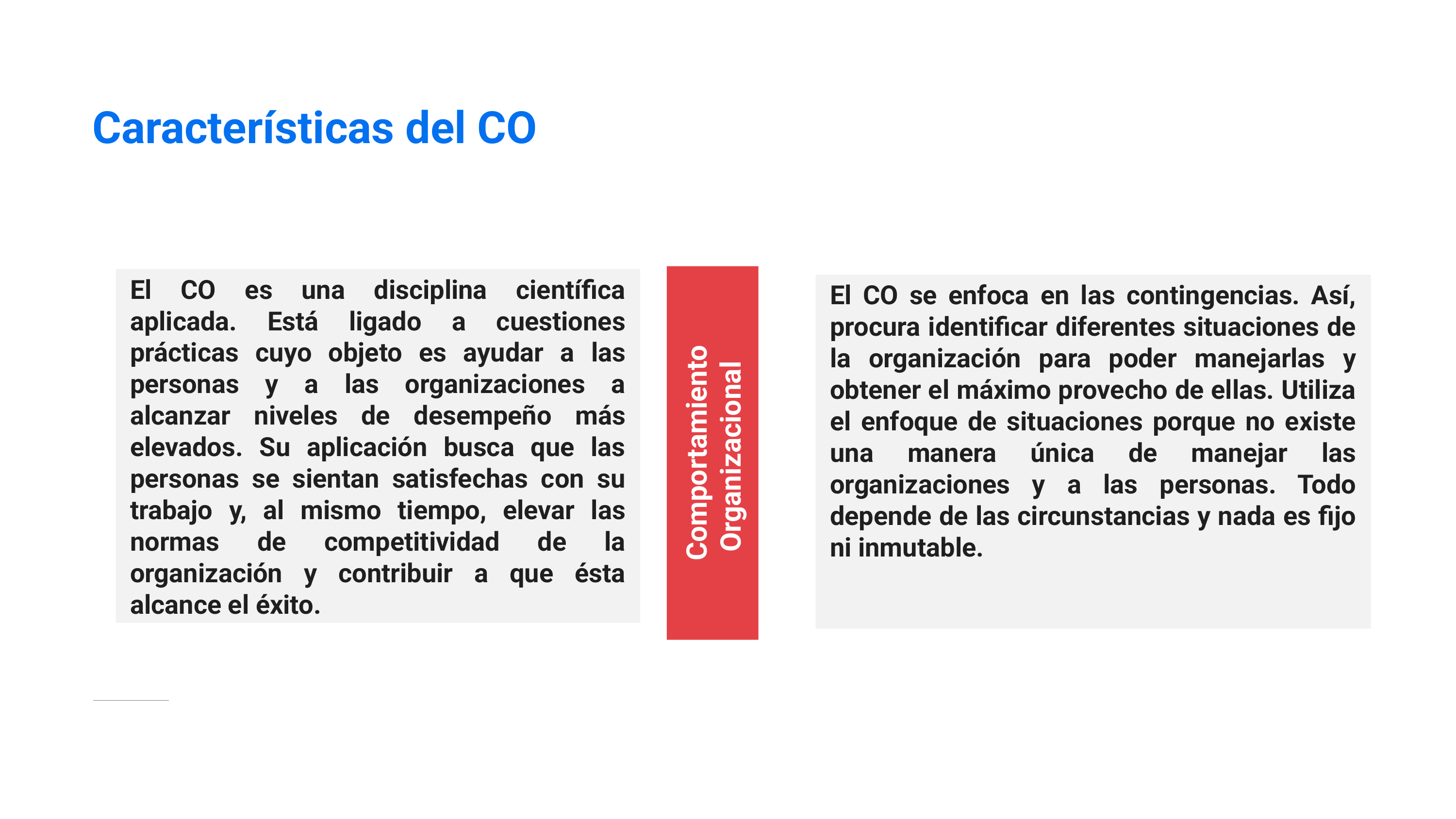

# Características del CO
Comportamiento Organizacional
El CO es una disciplina científica aplicada. Está ligado a cuestiones prácticas cuyo objeto es ayudar a las personas y a las organizaciones a alcanzar niveles de desempeño más elevados. Su aplicación busca que las personas se sientan satisfechas con su trabajo y, al mismo tiempo, elevar las normas de competitividad de la organización y contribuir a que ésta alcance el éxito.
El CO se enfoca en las contingencias. Así, procura identificar diferentes situaciones de la organización para poder manejarlas y obtener el máximo provecho de ellas. Utiliza el enfoque de situaciones porque no existe una manera única de manejar las organizaciones y a las personas. Todo depende de las circunstancias y nada es fijo ni inmutable.